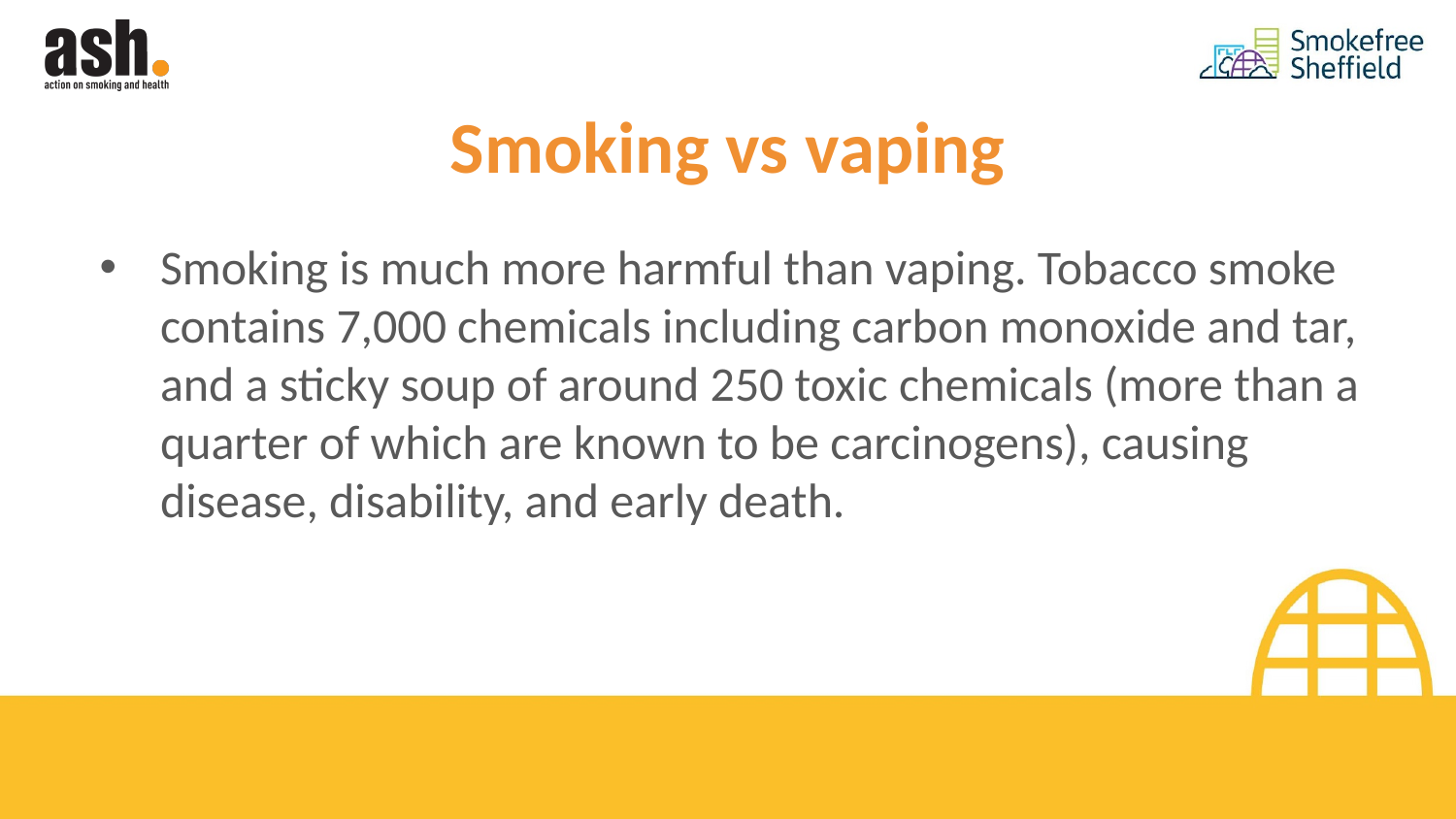

# Smoking vs vaping
Smoking is much more harmful than vaping. Tobacco smoke contains 7,000 chemicals including carbon monoxide and tar, and a sticky soup of around 250 toxic chemicals (more than a quarter of which are known to be carcinogens), causing disease, disability, and early death.